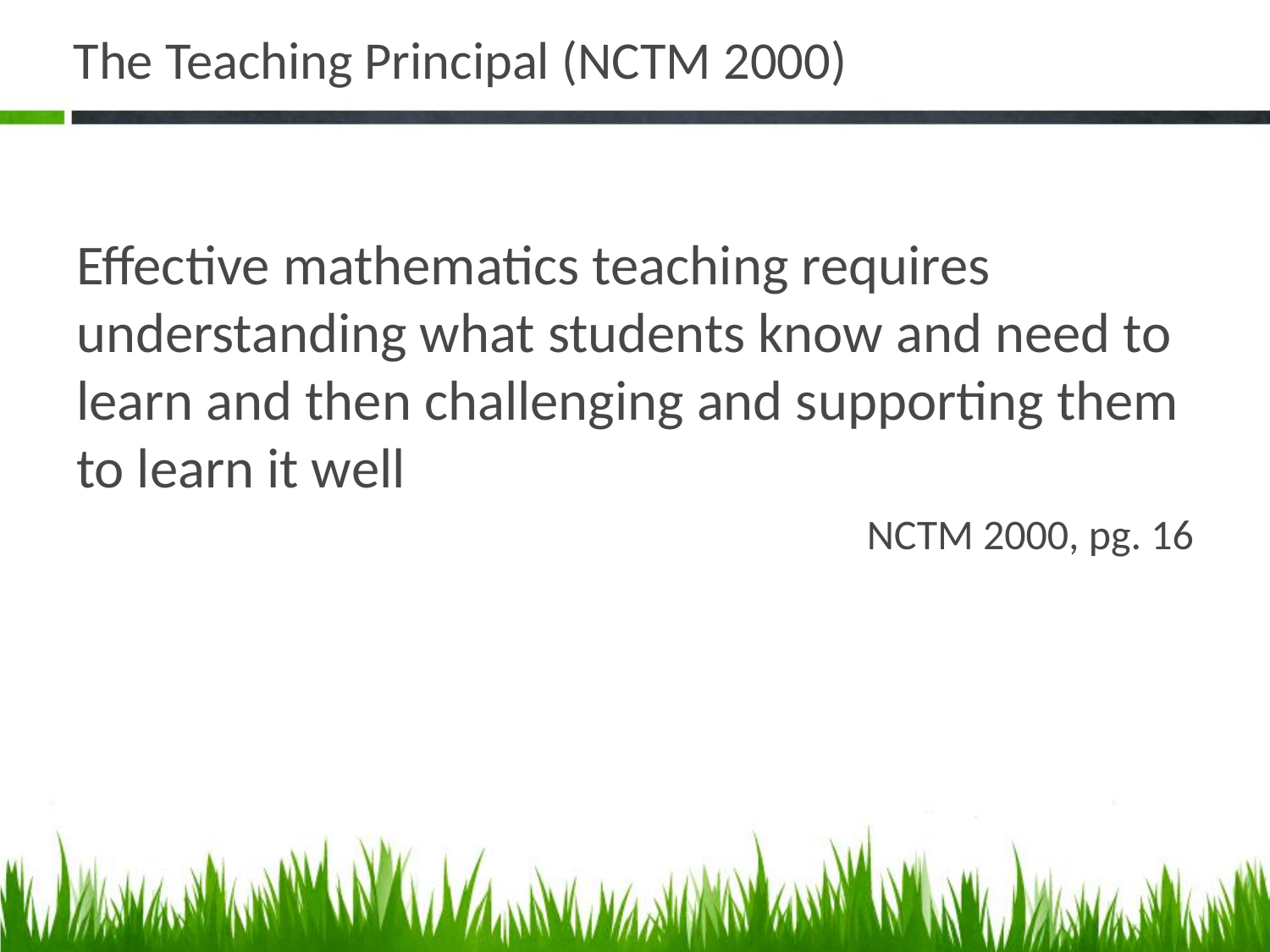

# The Teaching Principal (NCTM 2000)
Effective mathematics teaching requires understanding what students know and need to learn and then challenging and supporting them to learn it well
NCTM 2000, pg. 16